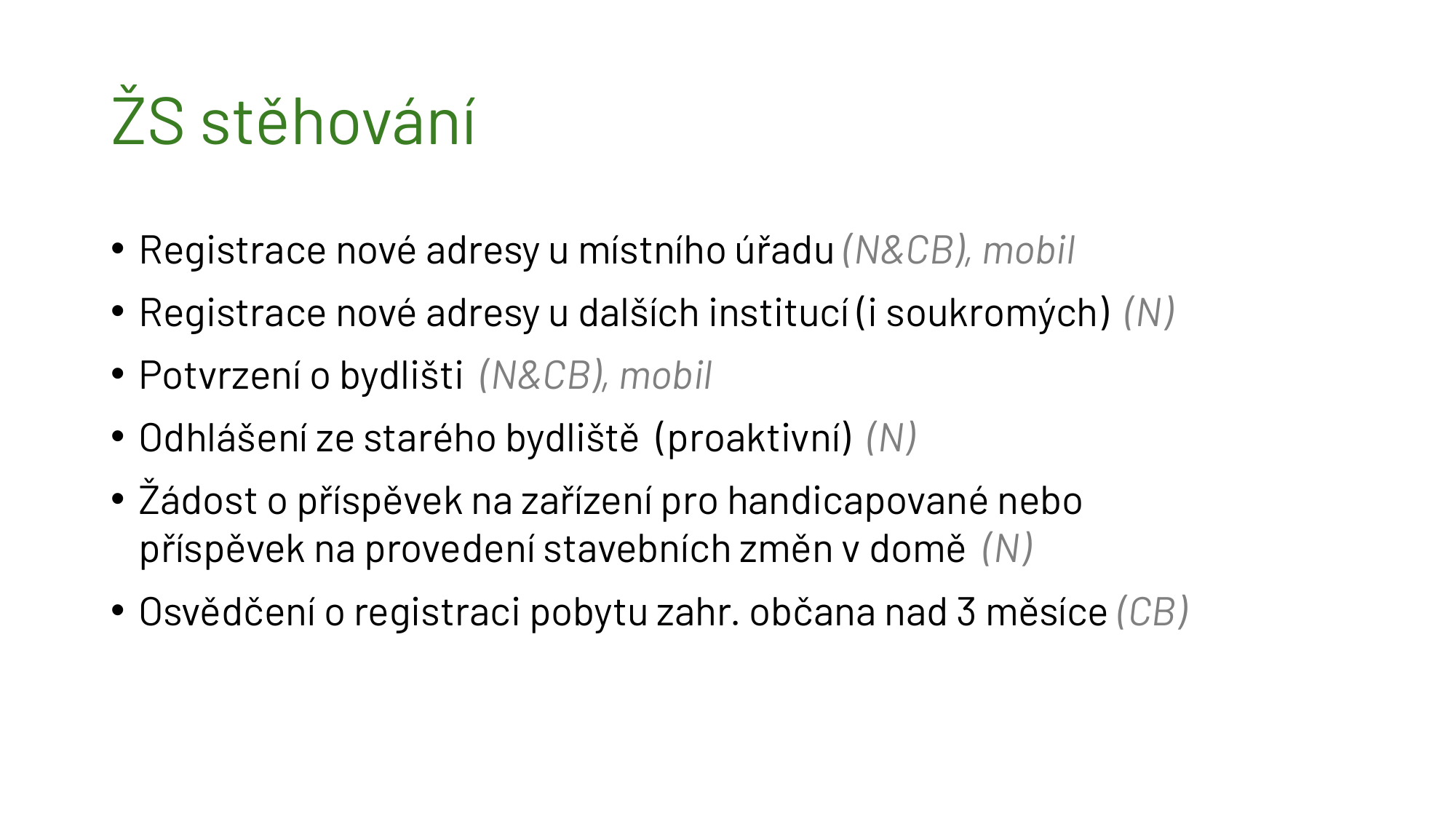

# ŽS stěhování
Registrace nové adresy u místního úřadu (N&CB), mobil
Registrace nové adresy u dalších institucí (i soukromých)  (N)
Potvrzení o bydlišti  (N&CB), mobil
Odhlášení ze starého bydliště  (proaktivní)  (N)
Žádost o příspěvek na zařízení pro handicapované nebo příspěvek na provedení stavebních změn v domě  (N)
Osvědčení o registraci pobytu zahr. občana nad 3 měsíce (CB)